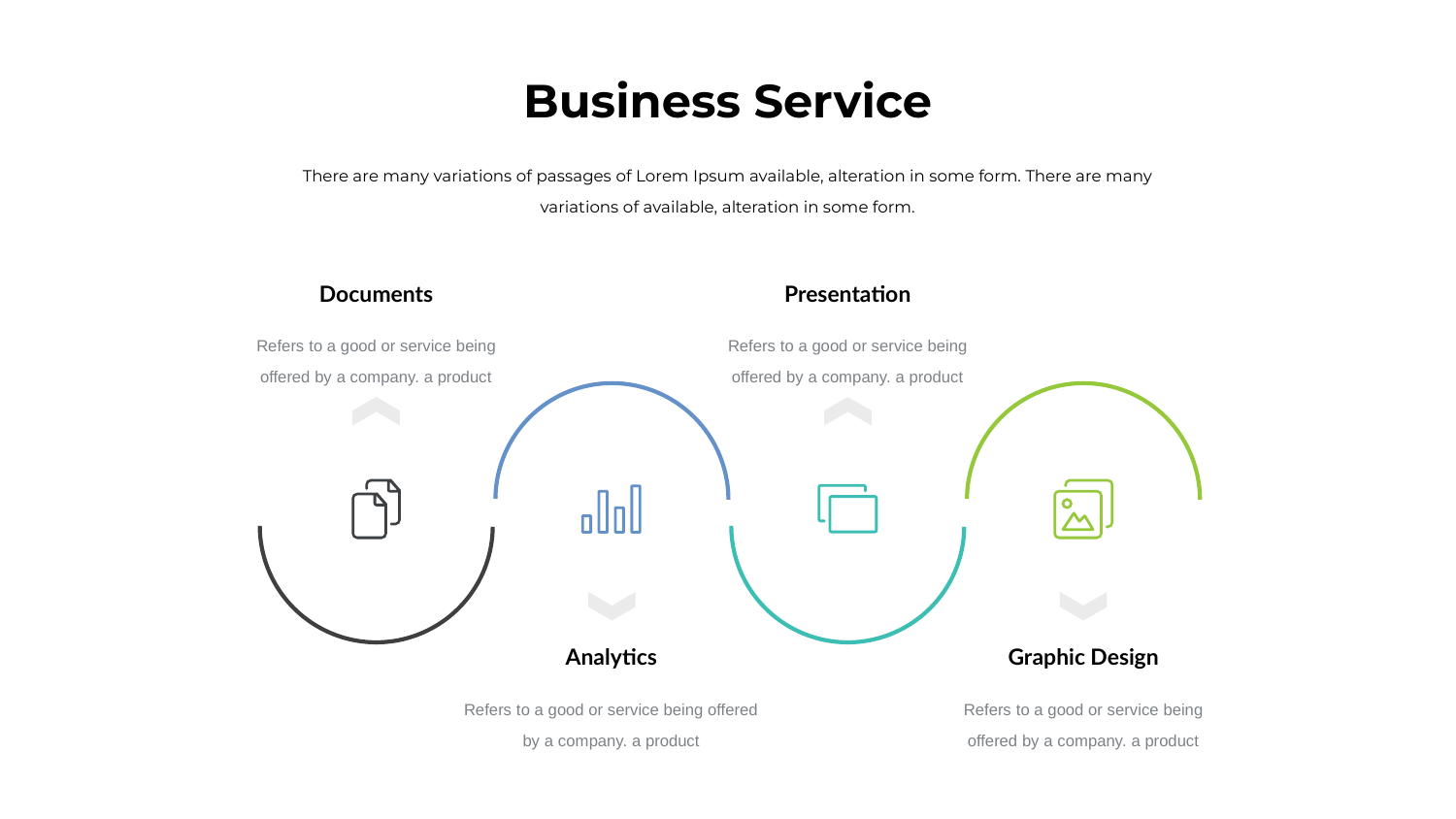

Business Service
There are many variations of passages of Lorem Ipsum available, alteration in some form. There are many variations of available, alteration in some form.
Documents
Refers to a good or service being offered by a company. a product
Presentation
Refers to a good or service being offered by a company. a product

Analytics
Refers to a good or service being offered by a company. a product
Graphic Design
Refers to a good or service being offered by a company. a product